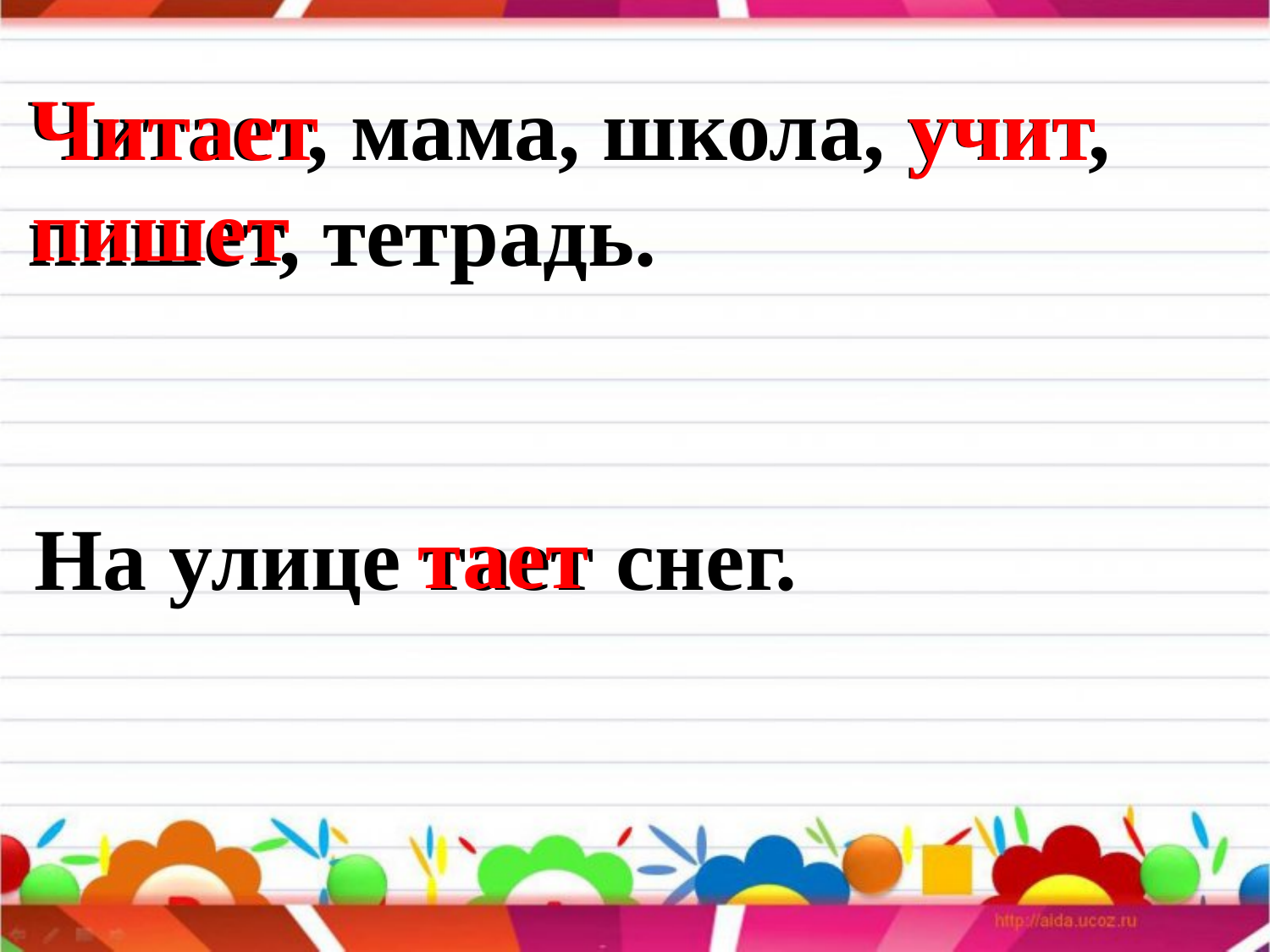

Читает, мама, школа, учит, пишет, тетрадь.
Читает
учит
пишет
тает
На улице тает снег.